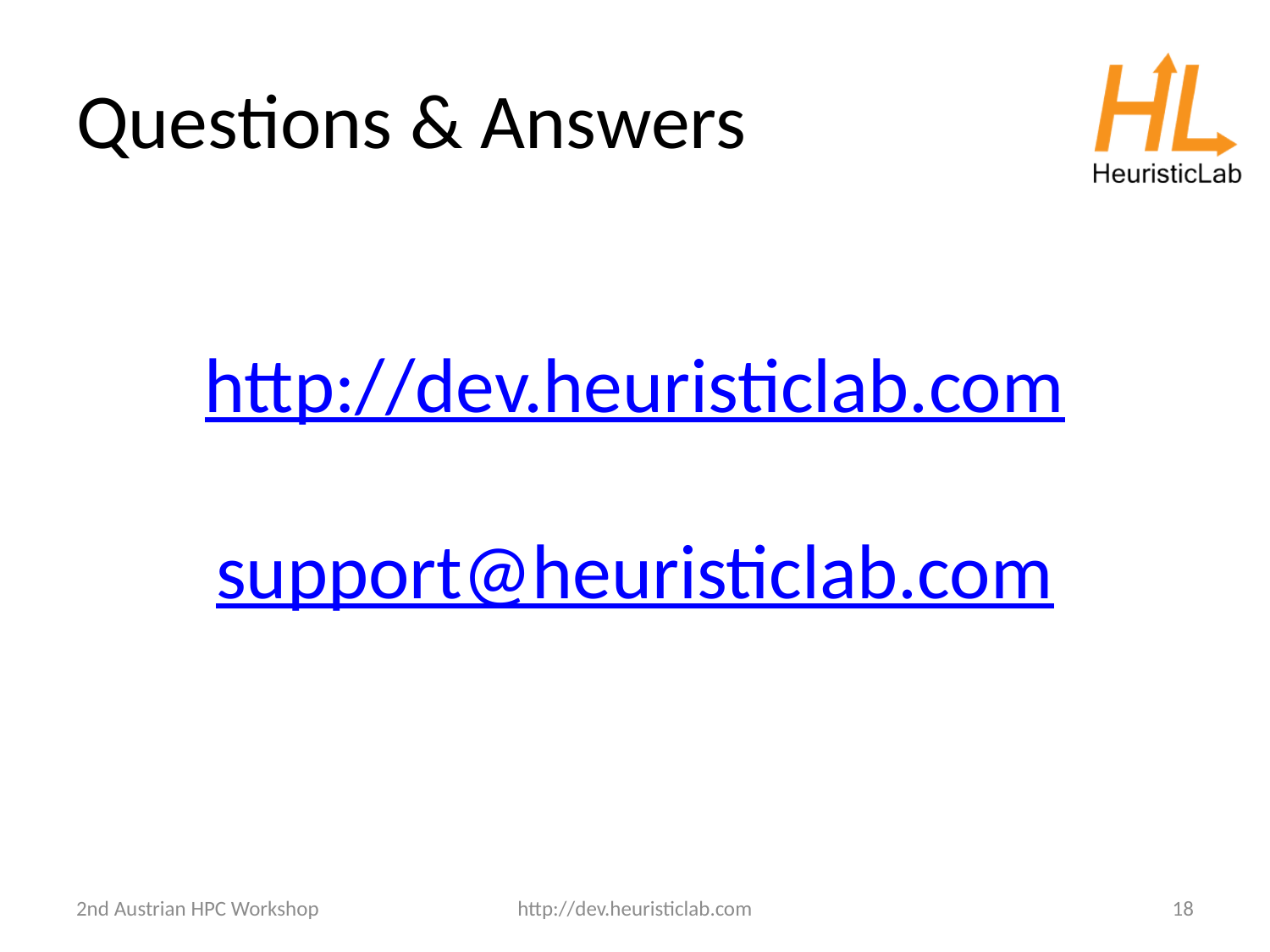

# Questions & Answers
http://dev.heuristiclab.com

support@heuristiclab.com
2nd Austrian HPC Workshop
http://dev.heuristiclab.com
18